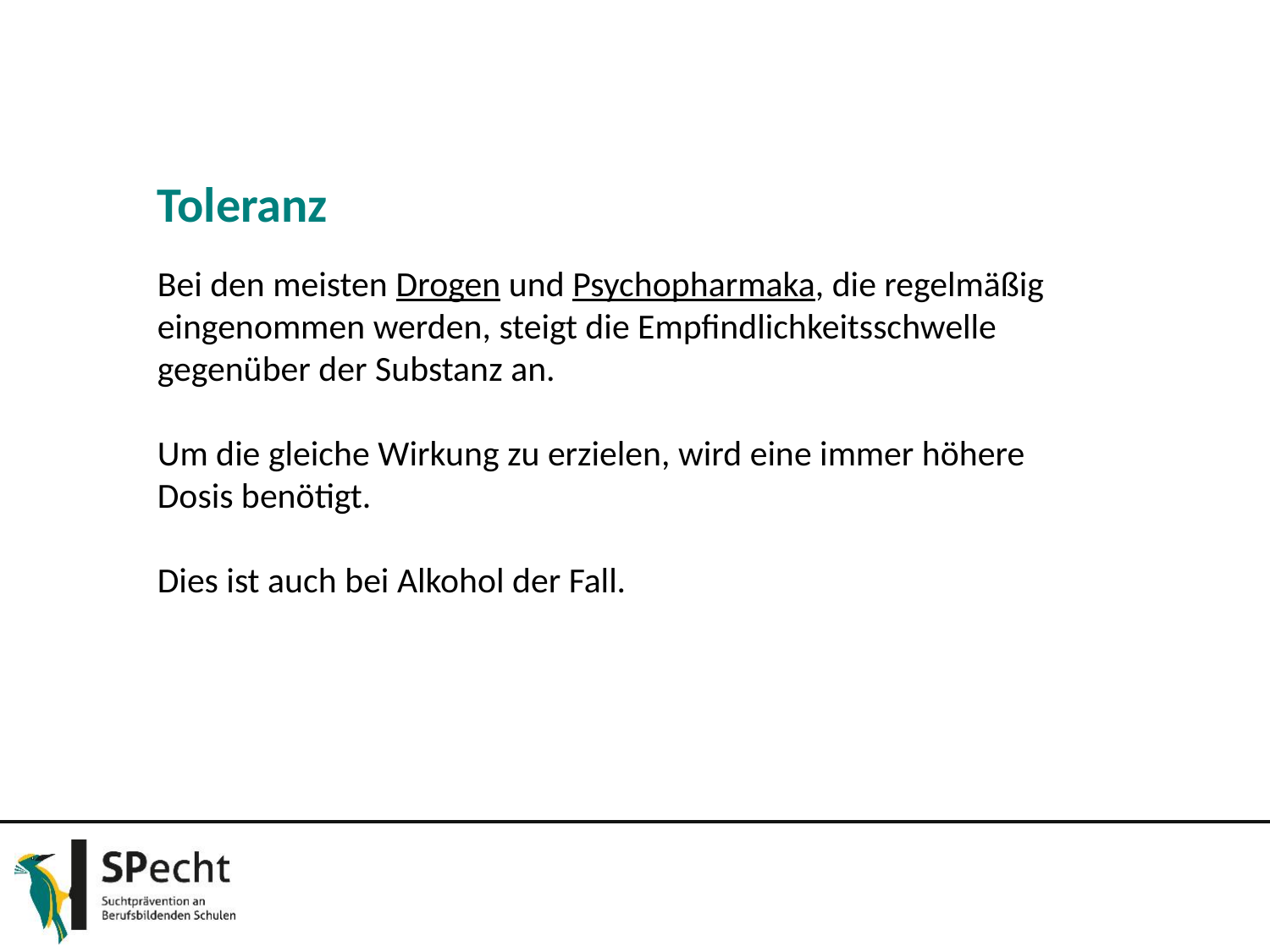

Toleranz

Bei den meisten Drogen und Psychopharmaka, die regelmäßig eingenommen werden, steigt die Empfindlichkeitsschwelle gegenüber der Substanz an.

Um die gleiche Wirkung zu erzielen, wird eine immer höhere Dosis benötigt.

Dies ist auch bei Alkohol der Fall.